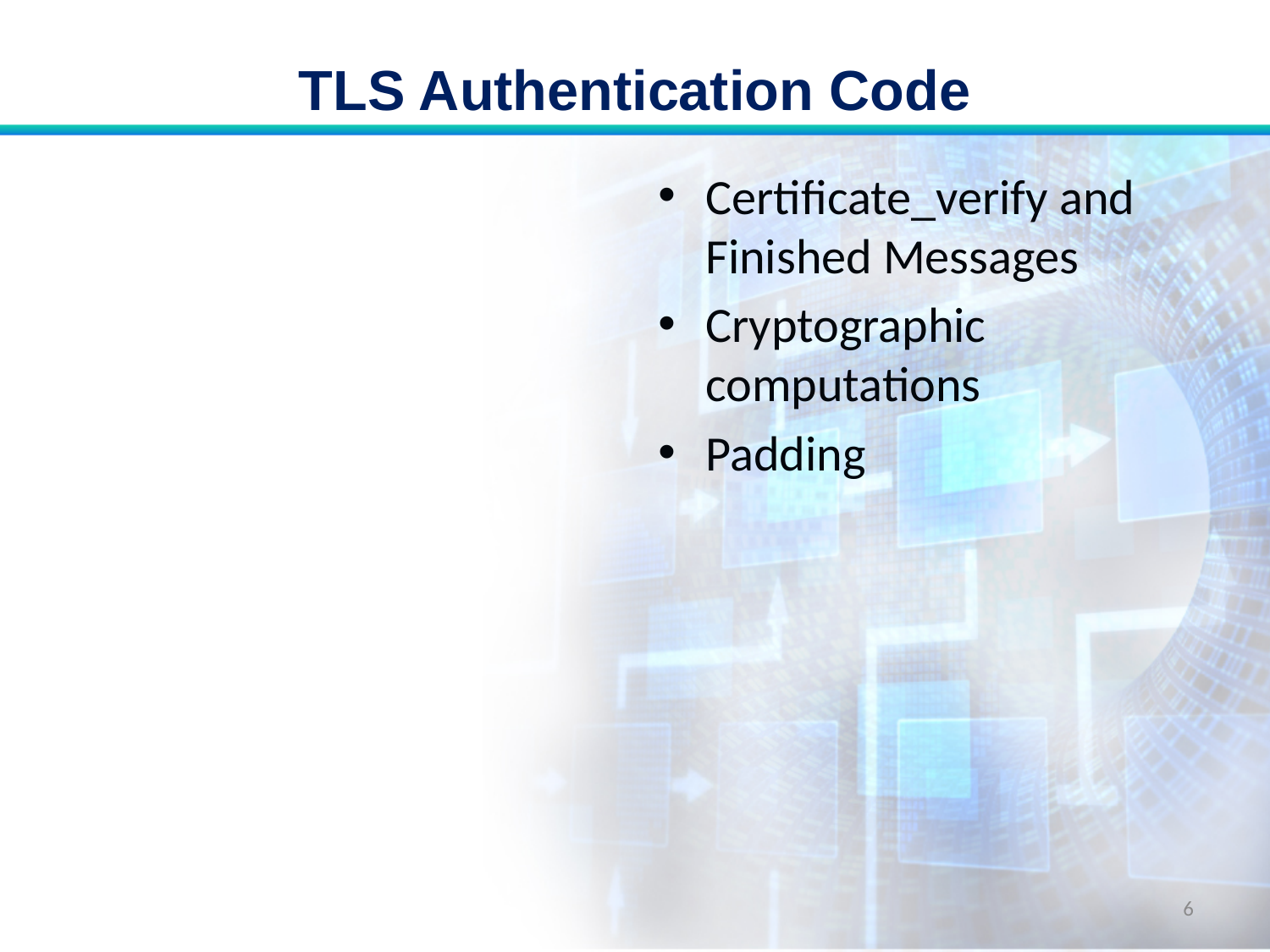

# TLS Authentication Code
Certificate_verify and Finished Messages
Cryptographic computations
Padding
6